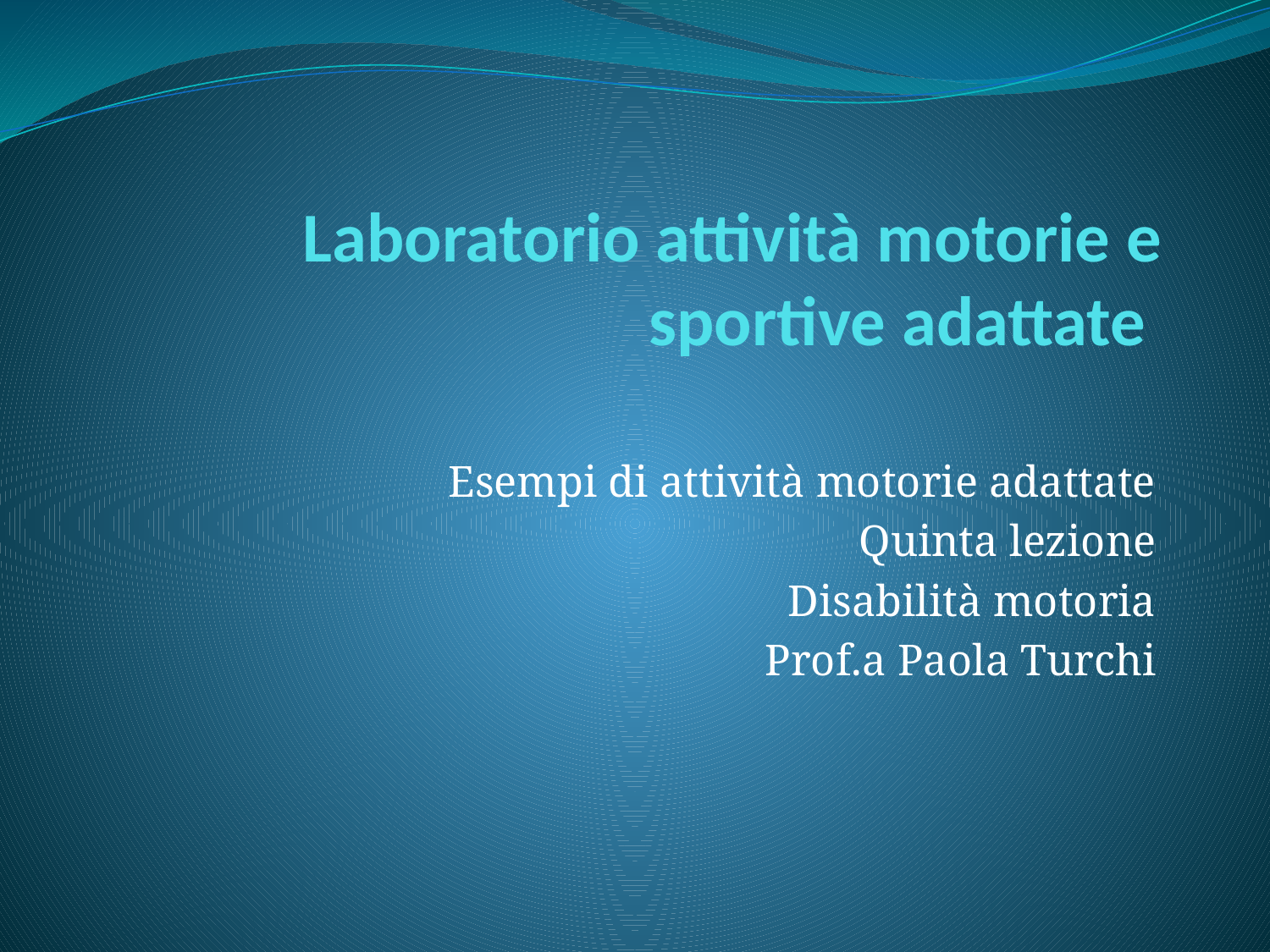

# Laboratorio attività motorie e sportive adattate
Esempi di attività motorie adattate
Quinta lezione
 Disabilità motoria
Prof.a Paola Turchi